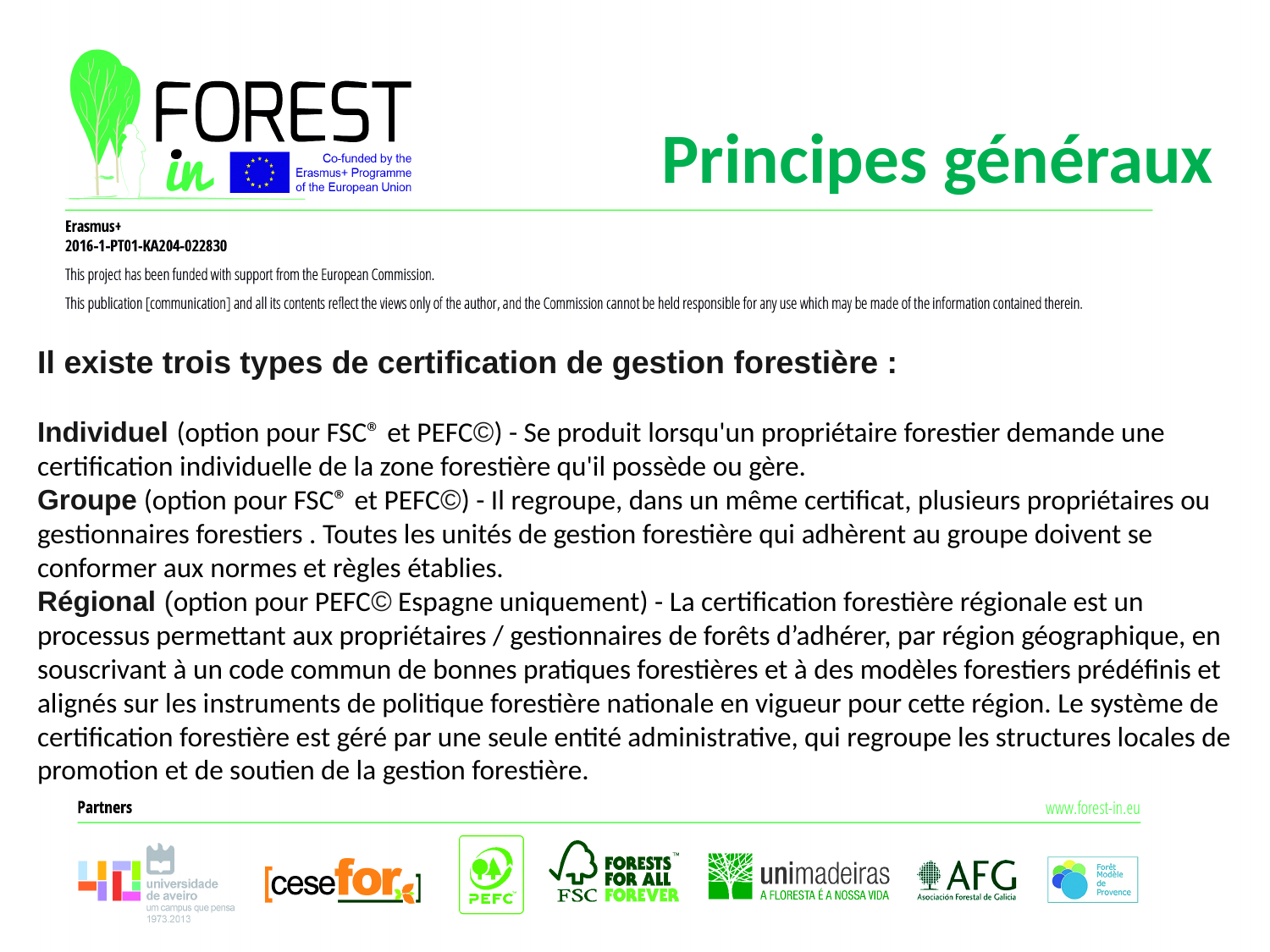

Principes généraux
Il existe trois types de certification de gestion forestière :
Individuel (option pour FSC® et PEFC©) - Se produit lorsqu'un propriétaire forestier demande une certification individuelle de la zone forestière qu'il possède ou gère.
Groupe (option pour FSC® et PEFC©) - Il regroupe, dans un même certificat, plusieurs propriétaires ou gestionnaires forestiers . Toutes les unités de gestion forestière qui adhèrent au groupe doivent se conformer aux normes et règles établies.
Régional (option pour PEFC© Espagne uniquement) - La certification forestière régionale est un processus permettant aux propriétaires / gestionnaires de forêts d’adhérer, par région géographique, en souscrivant à un code commun de bonnes pratiques forestières et à des modèles forestiers prédéfinis et alignés sur les instruments de politique forestière nationale en vigueur pour cette région. Le système de certification forestière est géré par une seule entité administrative, qui regroupe les structures locales de promotion et de soutien de la gestion forestière.